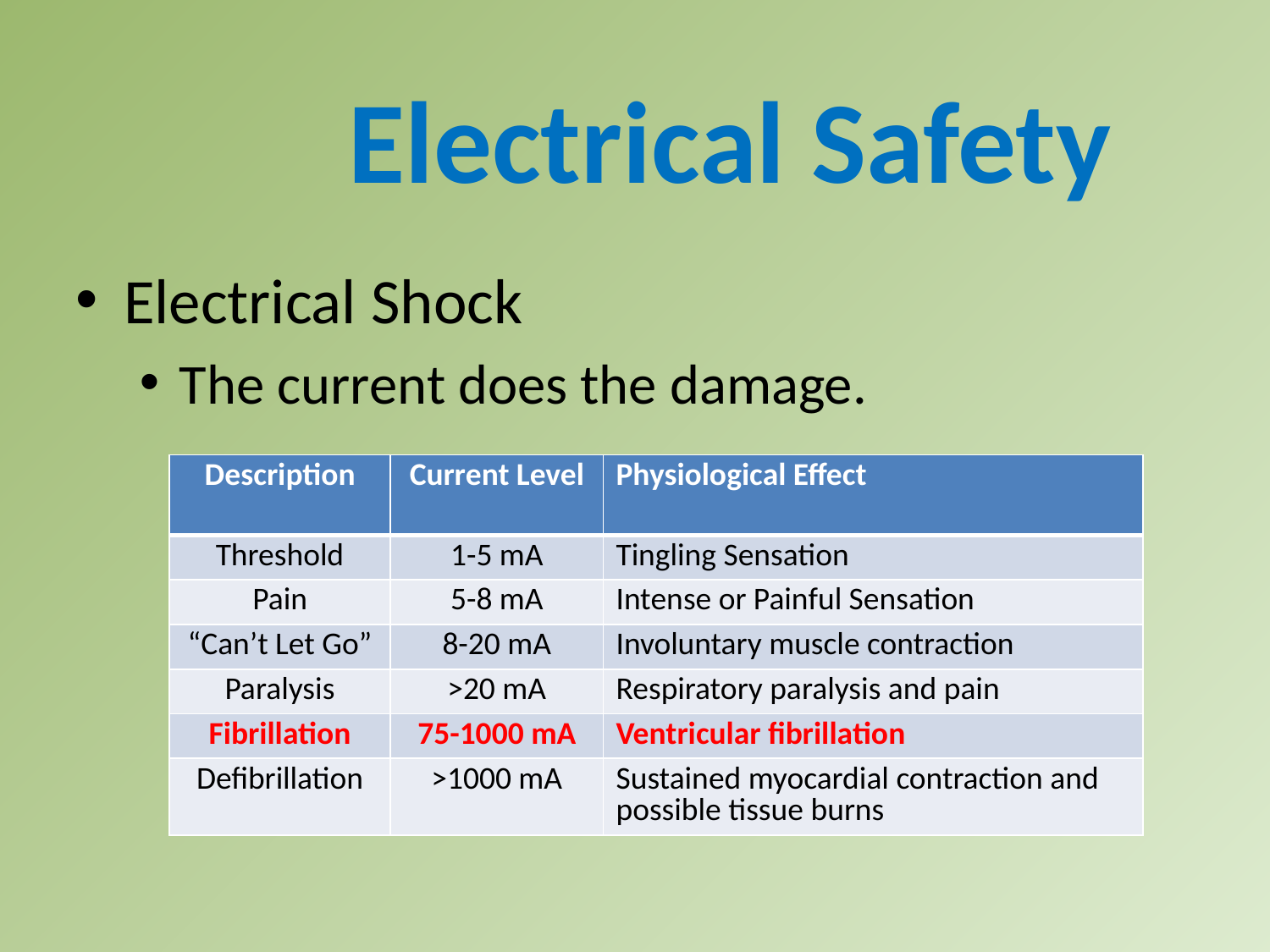

Electrical Safety
Electrical Shock
The current does the damage.

| Description | Current Level | Physiological Effect |
| --- | --- | --- |
| Threshold | 1-5 mA | Tingling Sensation |
| Pain | 5-8 mA | Intense or Painful Sensation |
| “Can’t Let Go” | 8-20 mA | Involuntary muscle contraction |
| Paralysis | >20 mA | Respiratory paralysis and pain |
| Fibrillation | 75-1000 mA | Ventricular fibrillation |
| Defibrillation | >1000 mA | Sustained myocardial contraction and possible tissue burns |